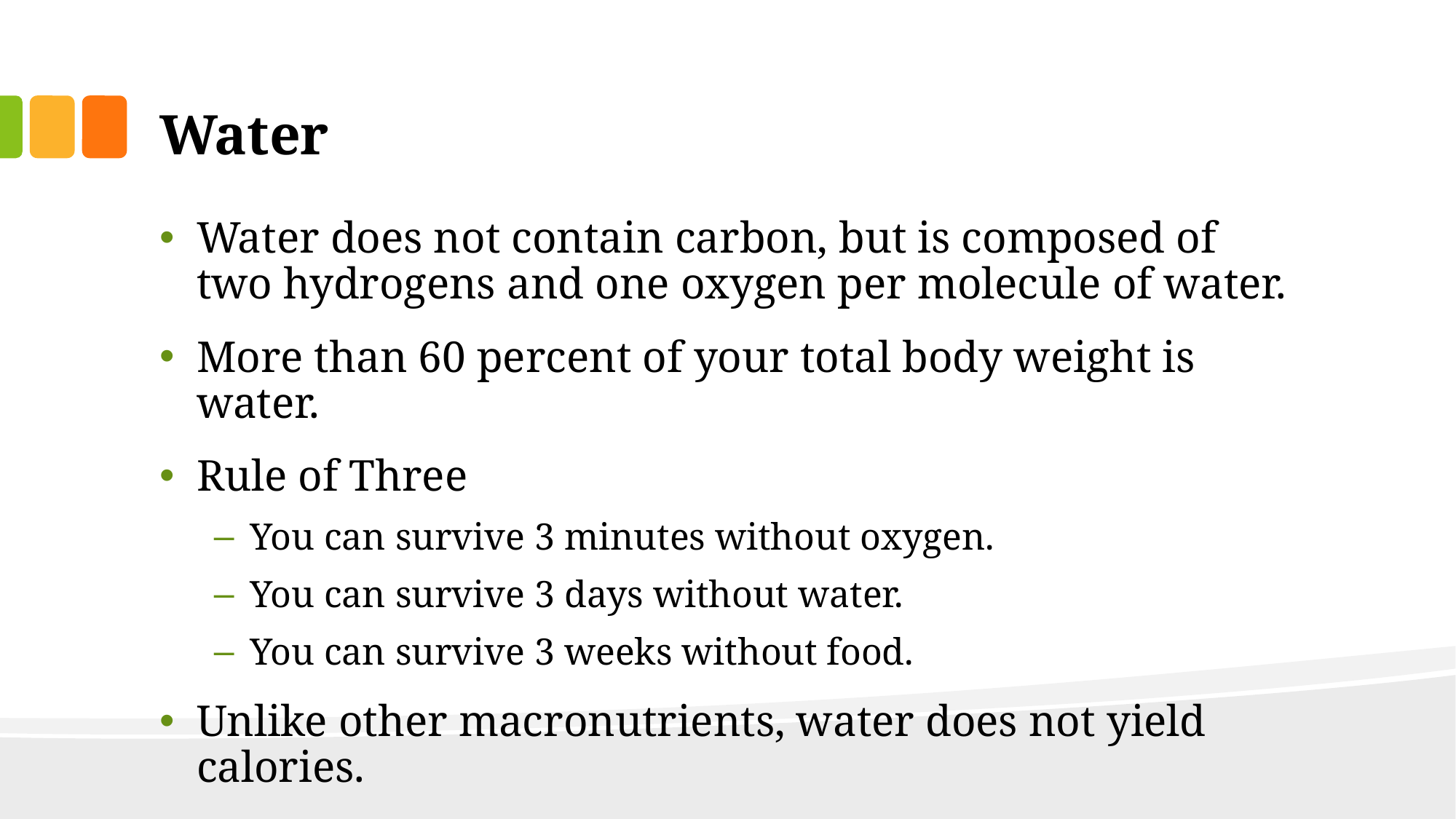

# Water
Water does not contain carbon, but is composed of two hydrogens and one oxygen per molecule of water.
More than 60 percent of your total body weight is water.
Rule of Three
You can survive 3 minutes without oxygen.
You can survive 3 days without water.
You can survive 3 weeks without food.
Unlike other macronutrients, water does not yield calories.